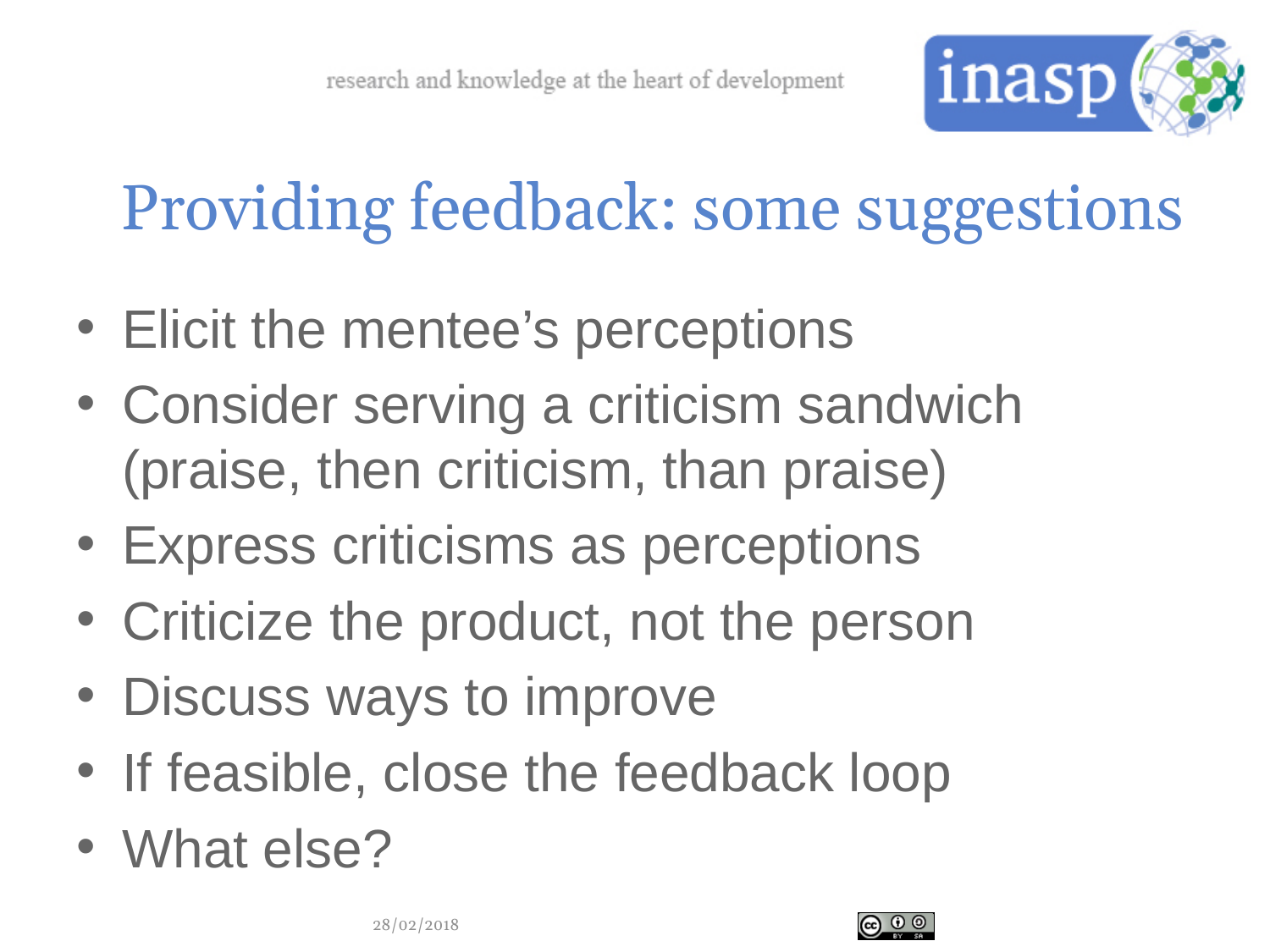

# Providing feedback: some suggestions
Elicit the mentee’s perceptions
Consider serving a criticism sandwich (praise, then criticism, than praise)
Express criticisms as perceptions
Criticize the product, not the person
Discuss ways to improve
If feasible, close the feedback loop
What else?
28/02/2018